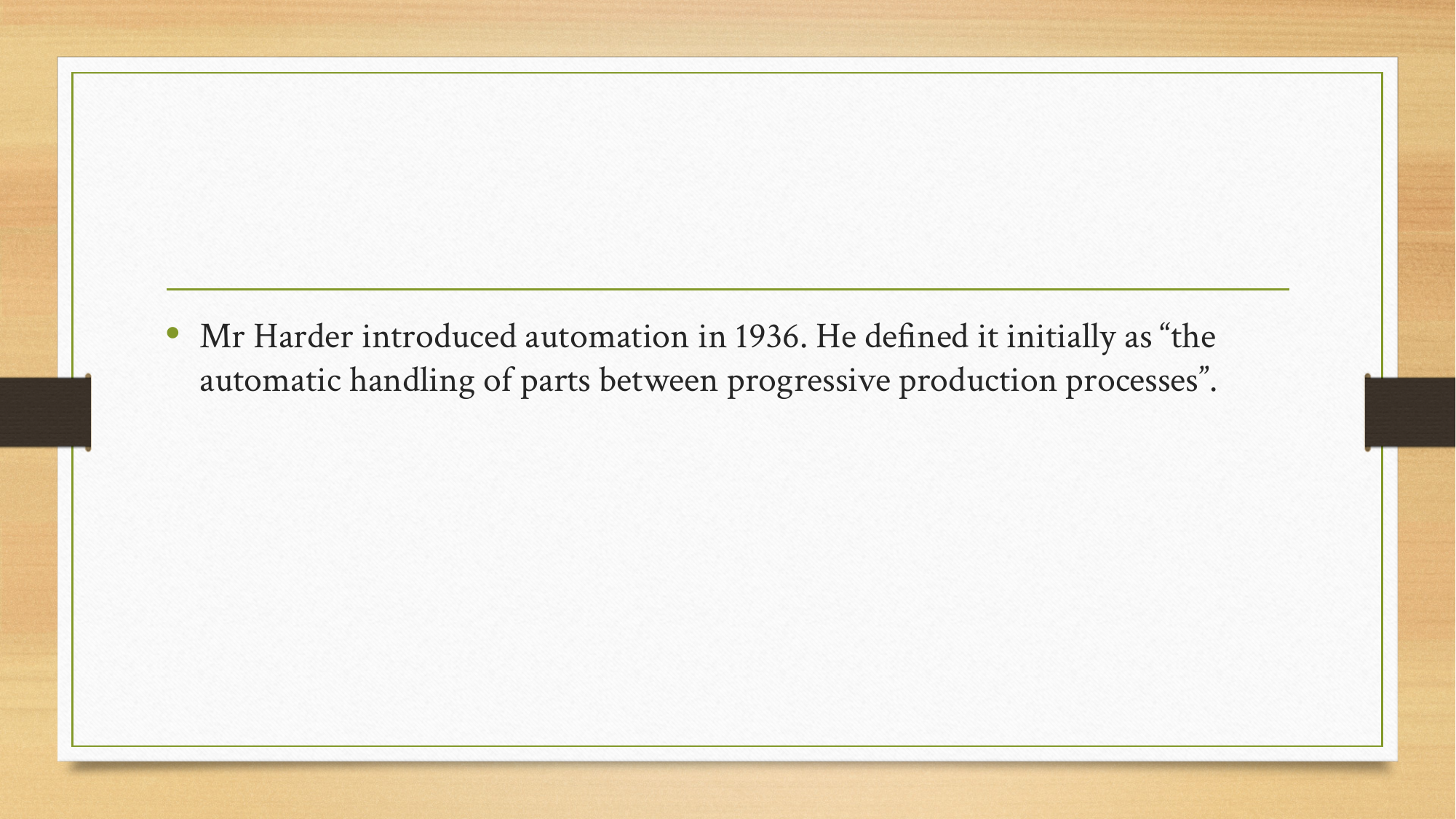

#
Mr Harder introduced automation in 1936. He defined it initially as “the automatic handling of parts between progressive production processes”.